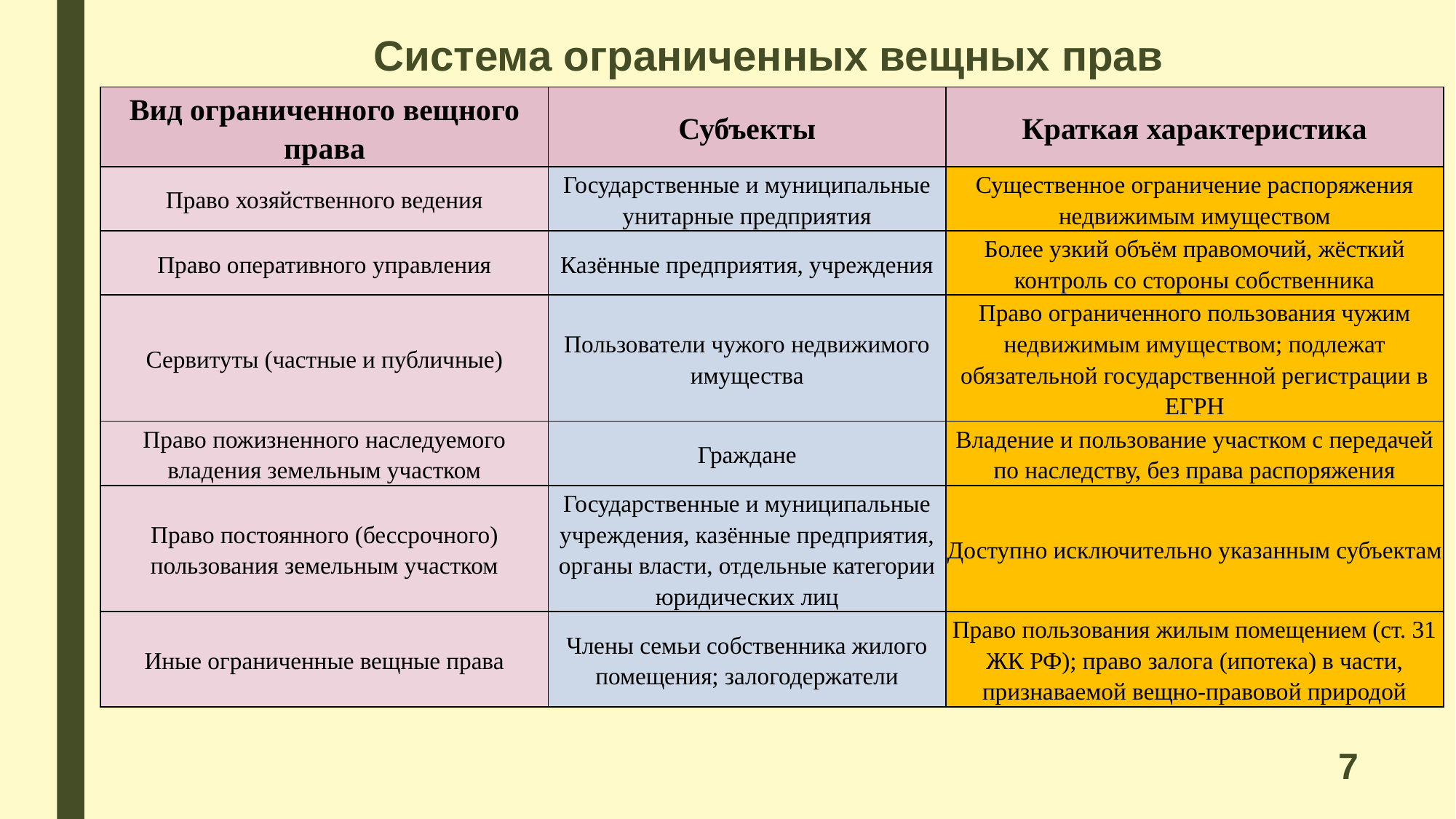

# Система ограниченных вещных прав
| Вид ограниченного вещного права | Субъекты | Краткая характеристика |
| --- | --- | --- |
| Право хозяйственного ведения | Государственные и муниципальные унитарные предприятия | Существенное ограничение распоряжения недвижимым имуществом |
| Право оперативного управления | Казённые предприятия, учреждения | Более узкий объём правомочий, жёсткий контроль со стороны собственника |
| Сервитуты (частные и публичные) | Пользователи чужого недвижимого имущества | Право ограниченного пользования чужим недвижимым имуществом; подлежат обязательной государственной регистрации в ЕГРН |
| Право пожизненного наследуемого владения земельным участком | Граждане | Владение и пользование участком с передачей по наследству, без права распоряжения |
| Право постоянного (бессрочного) пользования земельным участком | Государственные и муниципальные учреждения, казённые предприятия, органы власти, отдельные категории юридических лиц | Доступно исключительно указанным субъектам |
| Иные ограниченные вещные права | Члены семьи собственника жилого помещения; залогодержатели | Право пользования жилым помещением (ст. 31 ЖК РФ); право залога (ипотека) в части, признаваемой вещно-правовой природой |
7